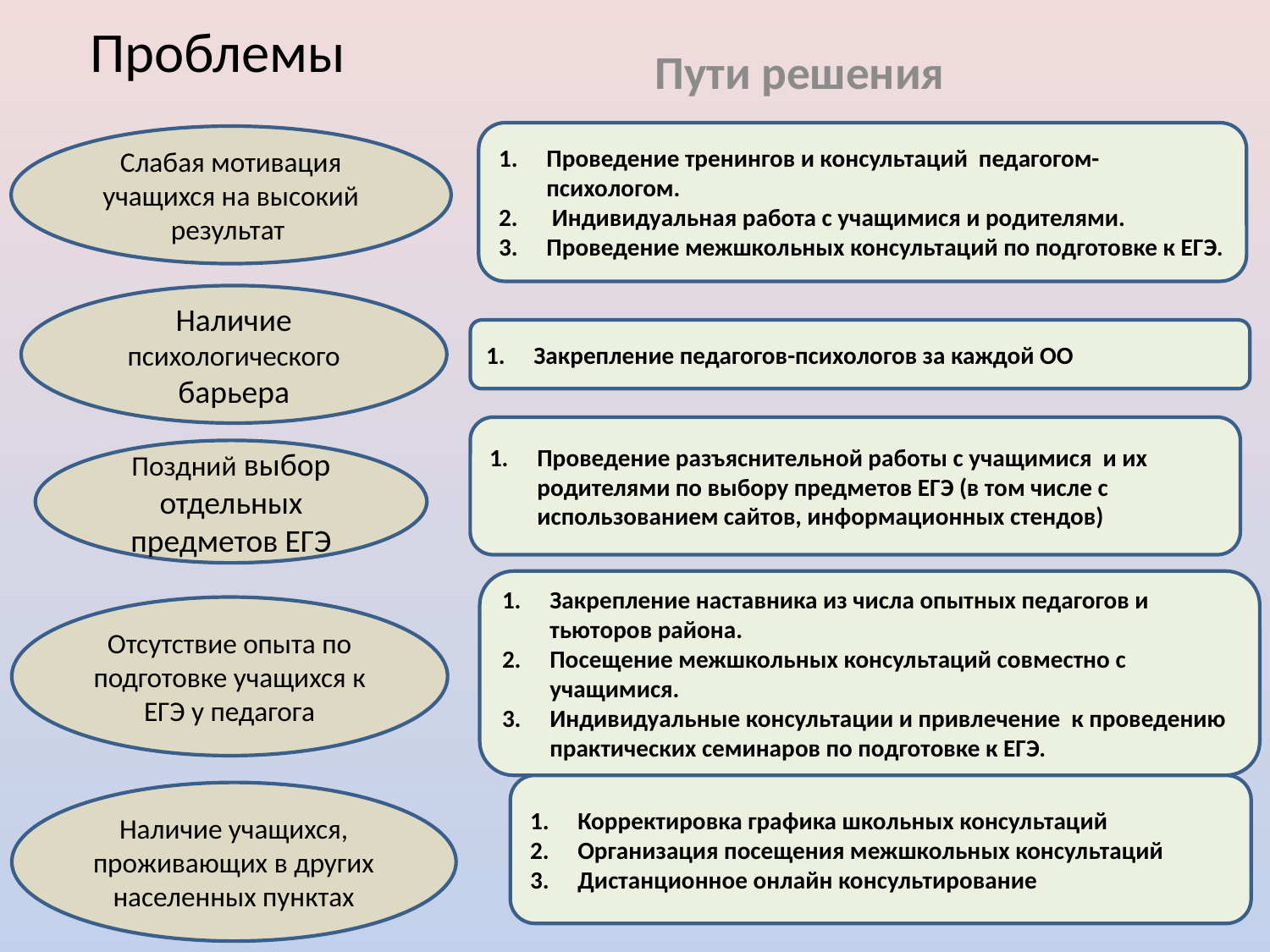

# Проблемы
Пути решения
Проведение тренингов и консультаций  педагогом-психологом.
 Индивидуальная работа с учащимися и родителями.
Проведение межшкольных консультаций по подготовке к ЕГЭ.
Слабая мотивация учащихся на высокий результат
Наличие психологического
барьера
Закрепление педагогов-психологов за каждой ОО
Проведение разъяснительной работы с учащимися  и их родителями по выбору предметов ЕГЭ (в том числе с использованием сайтов, информационных стендов)
Поздний выбор отдельных предметов ЕГЭ
Закрепление наставника из числа опытных педагогов и тьюторов района.
Посещение межшкольных консультаций совместно с учащимися.
Индивидуальные консультации и привлечение  к проведению практических семинаров по подготовке к ЕГЭ.
Отсутствие опыта по подготовке учащихся к ЕГЭ у педагога
Корректировка графика школьных консультаций
Организация посещения межшкольных консультаций
Дистанционное онлайн консультирование
Наличие учащихся, проживающих в других населенных пунктах